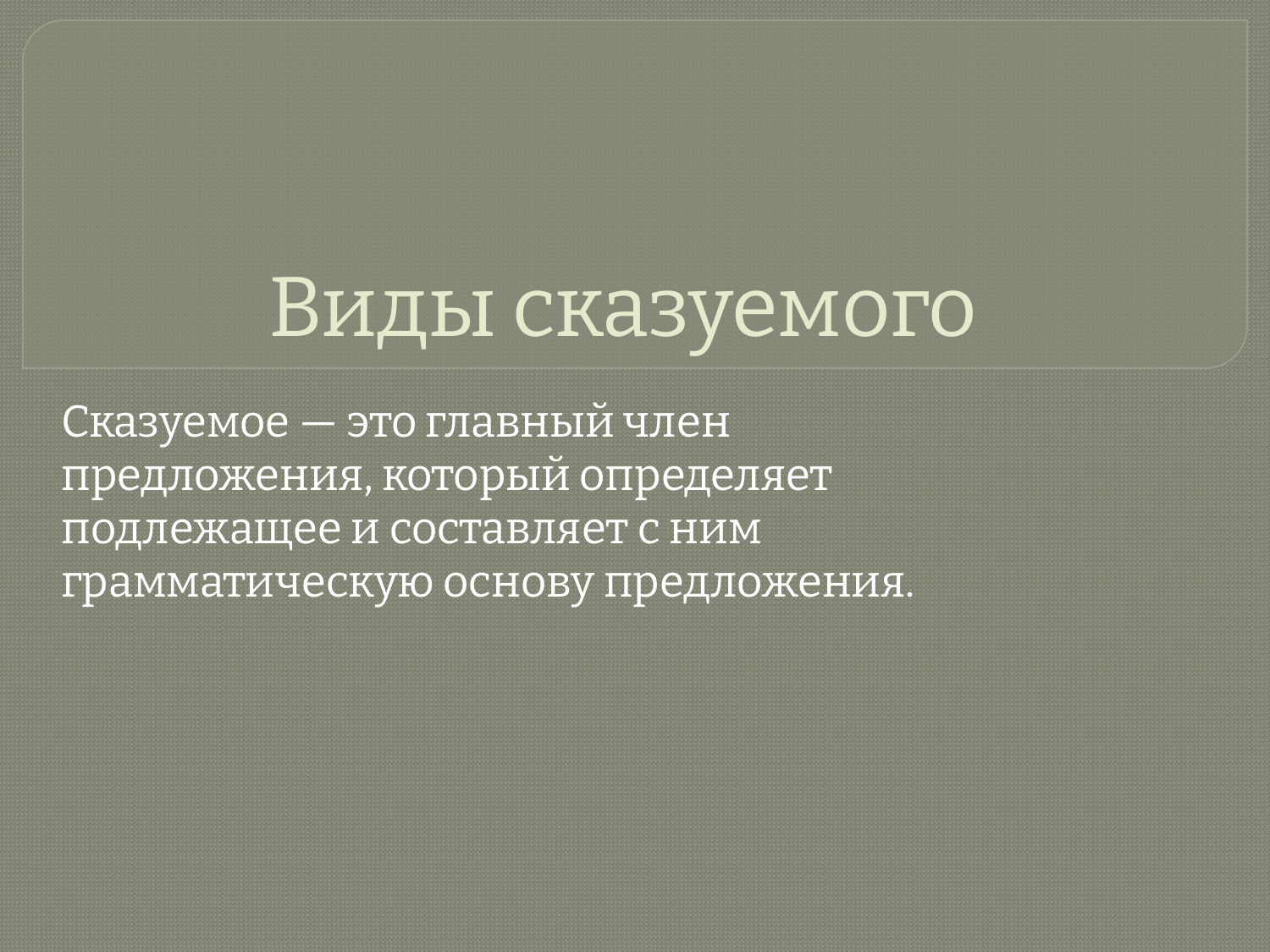

# Виды сказуемого
Сказуемое — это главный член предложения, который определяет подлежащее и составляет с ним грамматическую основу предложения.